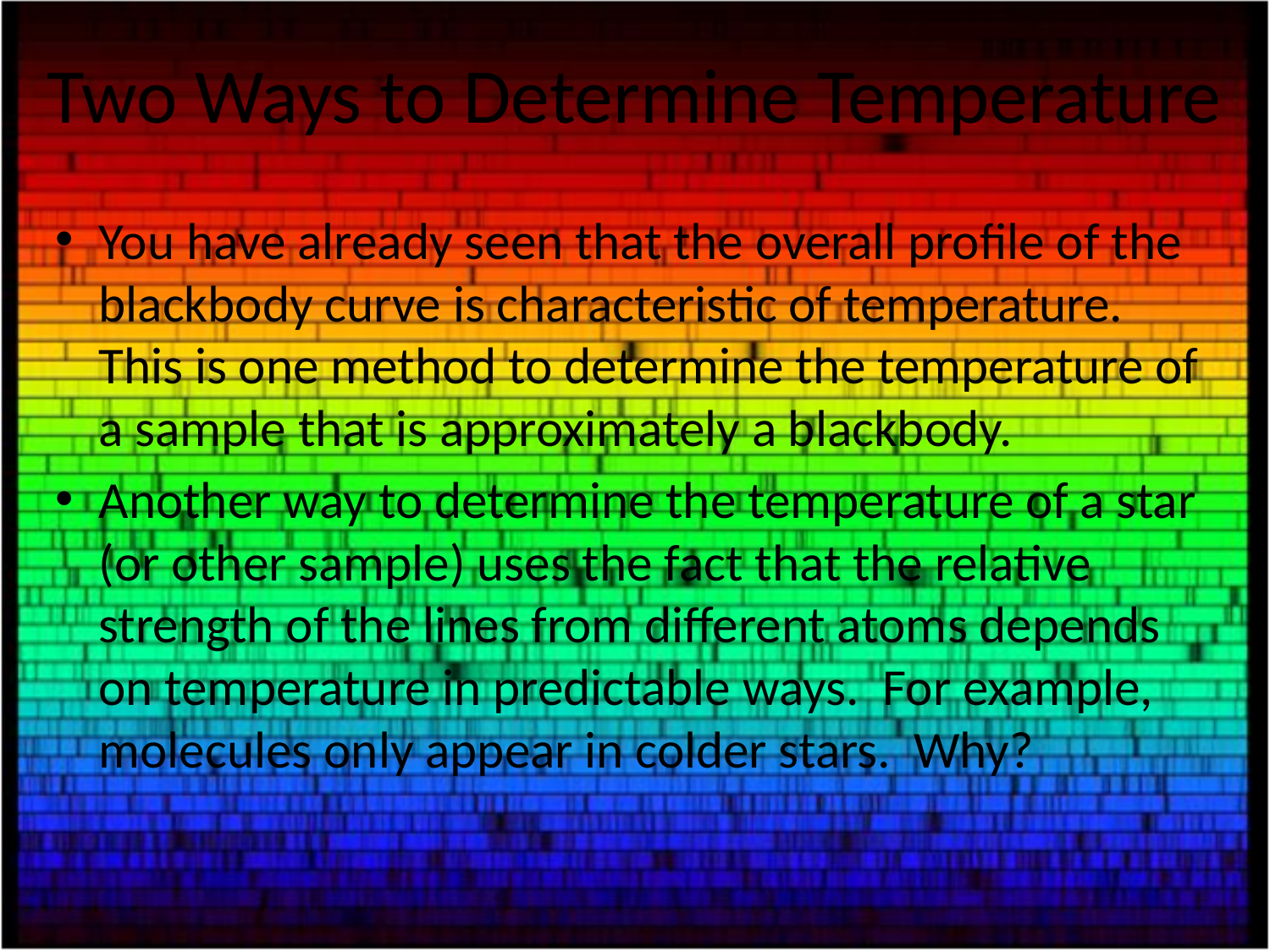

# Two Ways to Determine Temperature
You have already seen that the overall profile of the blackbody curve is characteristic of temperature.  This is one method to determine the temperature of a sample that is approximately a blackbody.
Another way to determine the temperature of a star (or other sample) uses the fact that the relative strength of the lines from different atoms depends on temperature in predictable ways.  For example, molecules only appear in colder stars.  Why?